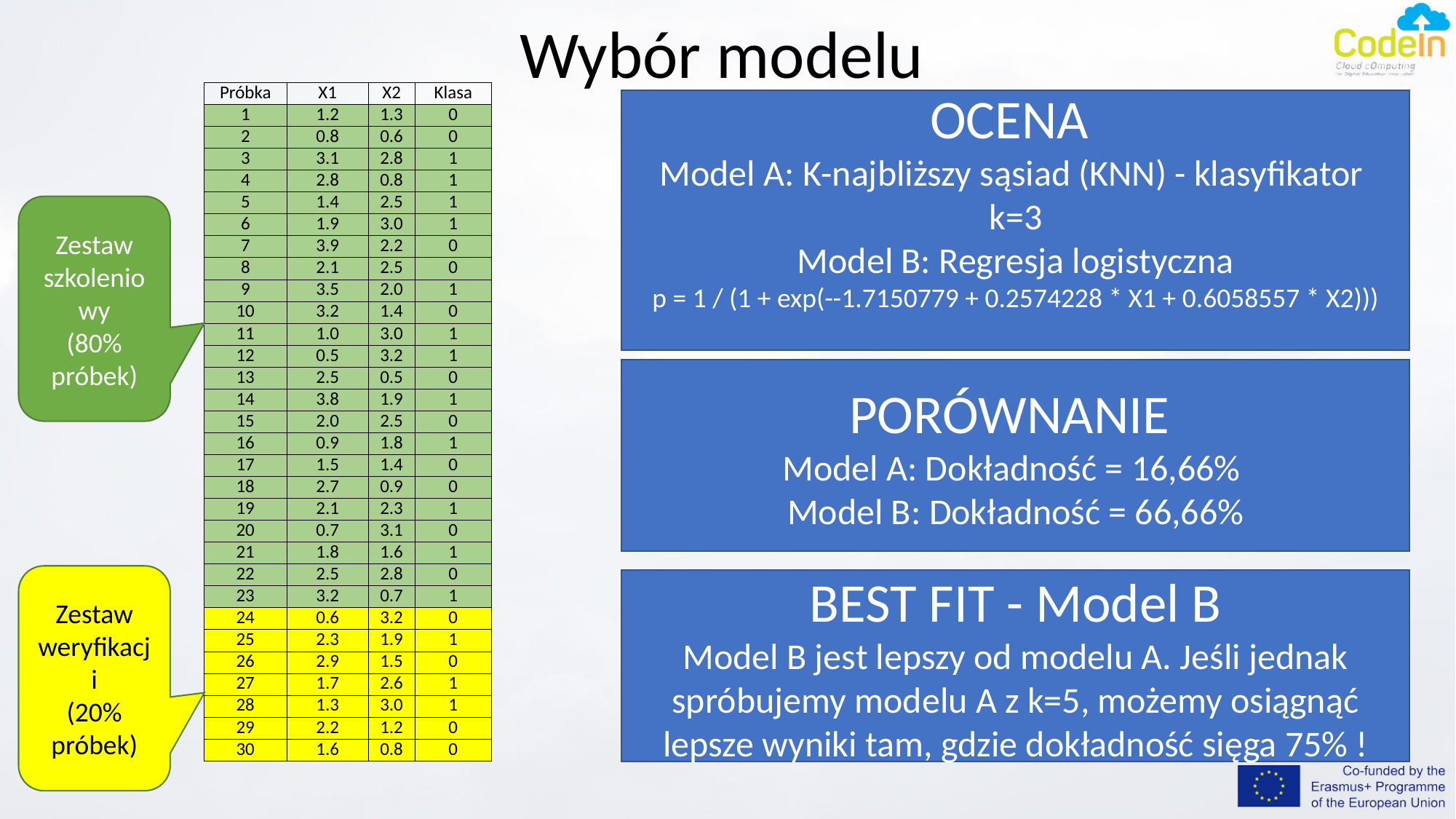

# Wybór modelu
| Próbka | X1 | X2 | Klasa |
| --- | --- | --- | --- |
| 1 | 1.2 | 1.3 | 0 |
| 2 | 0.8 | 0.6 | 0 |
| 3 | 3.1 | 2.8 | 1 |
| 4 | 2.8 | 0.8 | 1 |
| 5 | 1.4 | 2.5 | 1 |
| 6 | 1.9 | 3.0 | 1 |
| 7 | 3.9 | 2.2 | 0 |
| 8 | 2.1 | 2.5 | 0 |
| 9 | 3.5 | 2.0 | 1 |
| 10 | 3.2 | 1.4 | 0 |
| 11 | 1.0 | 3.0 | 1 |
| 12 | 0.5 | 3.2 | 1 |
| 13 | 2.5 | 0.5 | 0 |
| 14 | 3.8 | 1.9 | 1 |
| 15 | 2.0 | 2.5 | 0 |
| 16 | 0.9 | 1.8 | 1 |
| 17 | 1.5 | 1.4 | 0 |
| 18 | 2.7 | 0.9 | 0 |
| 19 | 2.1 | 2.3 | 1 |
| 20 | 0.7 | 3.1 | 0 |
| 21 | 1.8 | 1.6 | 1 |
| 22 | 2.5 | 2.8 | 0 |
| 23 | 3.2 | 0.7 | 1 |
| 24 | 0.6 | 3.2 | 0 |
| 25 | 2.3 | 1.9 | 1 |
| 26 | 2.9 | 1.5 | 0 |
| 27 | 1.7 | 2.6 | 1 |
| 28 | 1.3 | 3.0 | 1 |
| 29 | 2.2 | 1.2 | 0 |
| 30 | 1.6 | 0.8 | 0 |
OCENA
Model A: K-najbliższy sąsiad (KNN) - klasyfikator
k=3
Model B: Regresja logistyczna
p = 1 / (1 + exp(--1.7150779 + 0.2574228 * X1 + 0.6058557 * X2)))

Zestaw szkoleniowy
(80% próbek)
PORÓWNANIE
Model A: Dokładność = 16,66%
Model B: Dokładność = 66,66%
Zestaw weryfikacji
(20% próbek)
BEST FIT - Model B
Model B jest lepszy od modelu A. Jeśli jednak spróbujemy modelu A z k=5, możemy osiągnąć lepsze wyniki tam, gdzie dokładność sięga 75% !